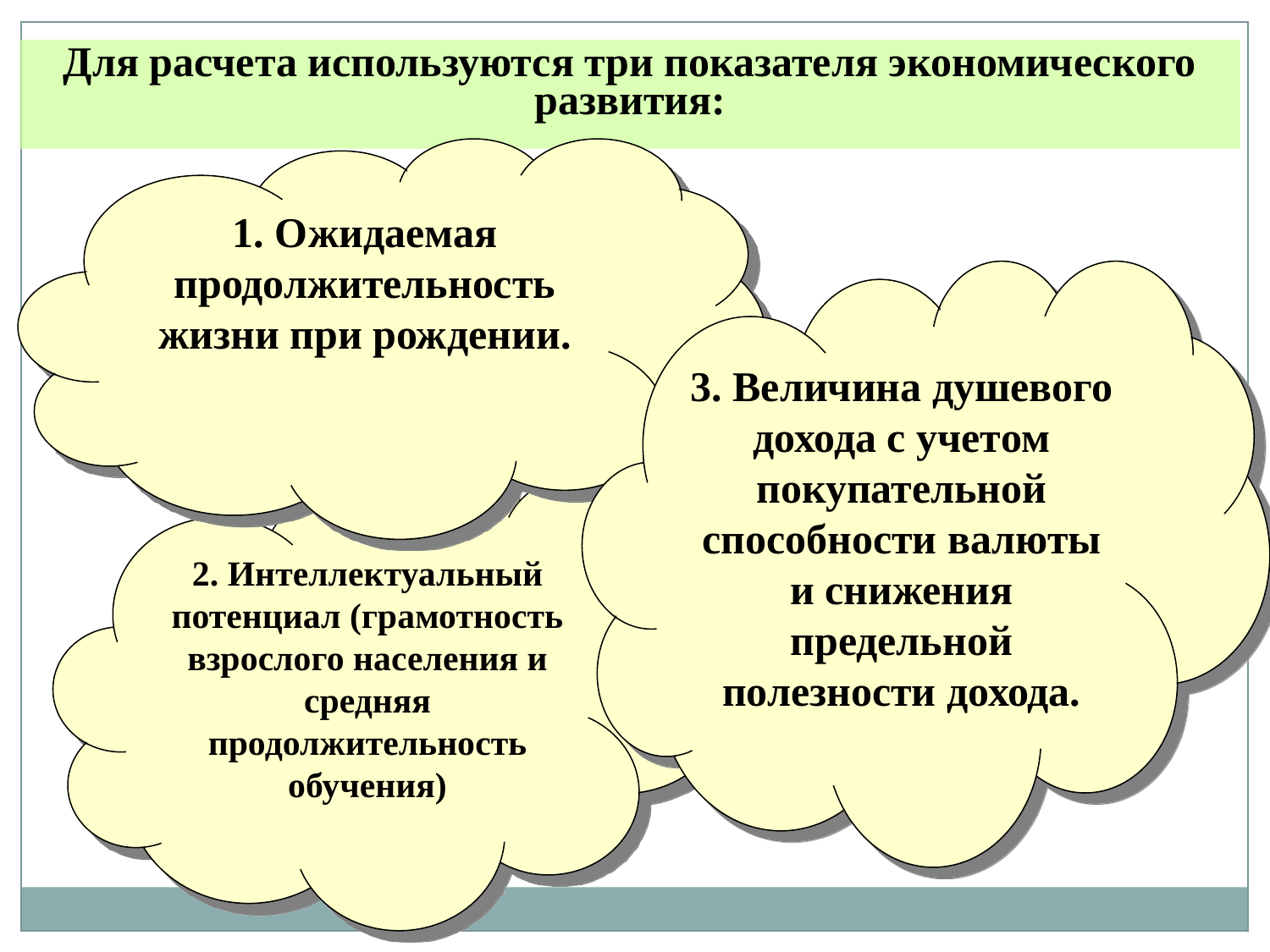

Для расчета используются три показателя экономического развития:
1. Ожидаемая продолжительность жизни при рождении.
3. Величина душевого дохода с учетом покупательной способ­ности валюты и снижения предельной полезности дохода.
2. Интеллектуальный потенциал (грамотность взрослого населения и средняя продолжительность обучения)